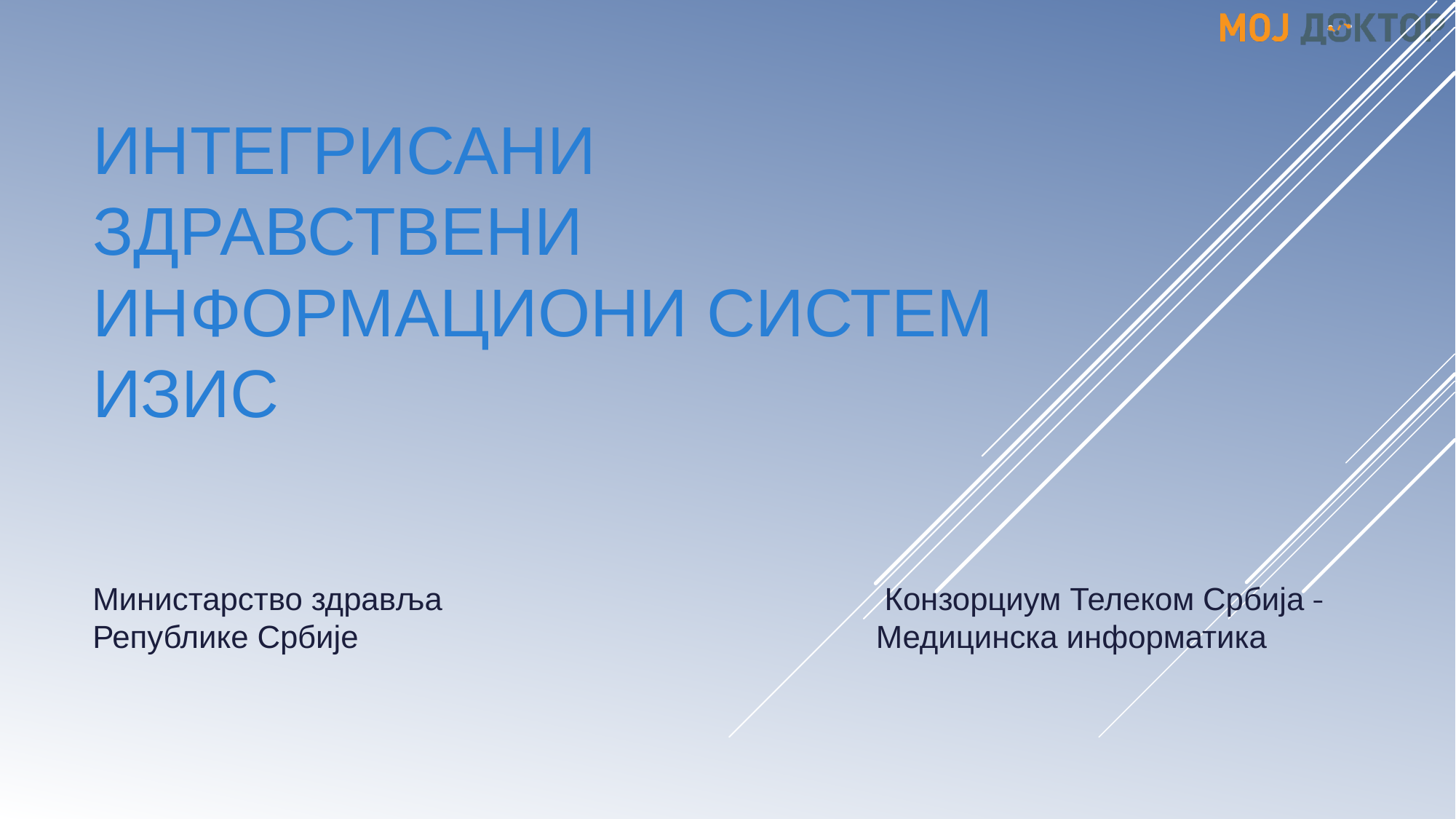

# ИНТЕГРИСАНИ ЗДРАВСТВЕНИ ИНФОРМАЦИОНИ СИСТЕМ изис
Министарство здравља Републике Србије
 Конзорциум Телеком Србија -Медицинска информатика